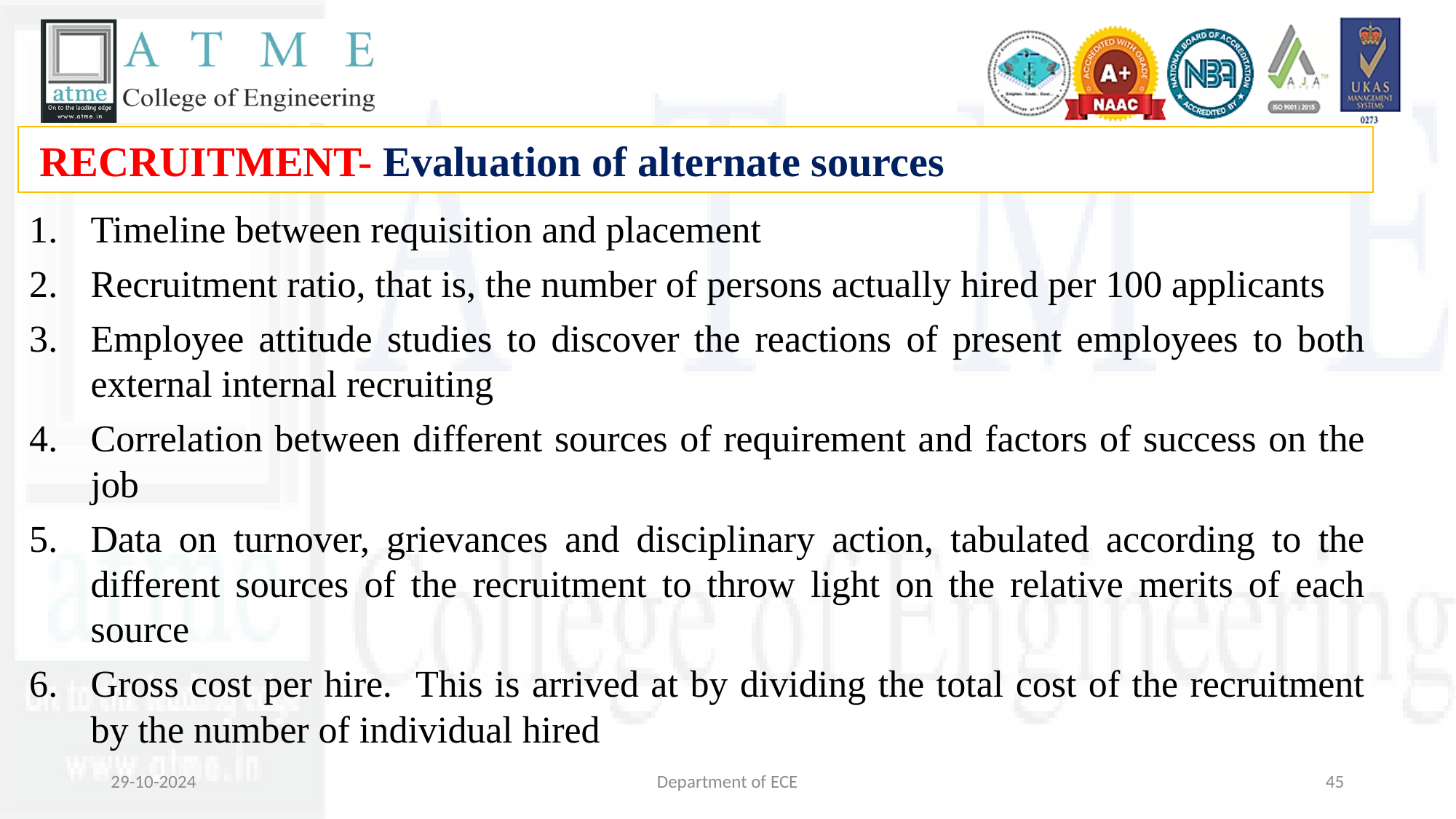

RECRUITMENT- Evaluation of alternate sources

Timeline between requisition and placement
Recruitment ratio, that is, the number of persons actually hired per 100 applicants
Employee attitude studies to discover the reactions of present employees to both external internal recruiting
Correlation between different sources of requirement and factors of success on the job
Data on turnover, grievances and disciplinary action, tabulated according to the different sources of the recruitment to throw light on the relative merits of each source
Gross cost per hire.  This is arrived at by dividing the total cost of the recruitment by the number of individual hired
29-10-2024
Department of ECE
45